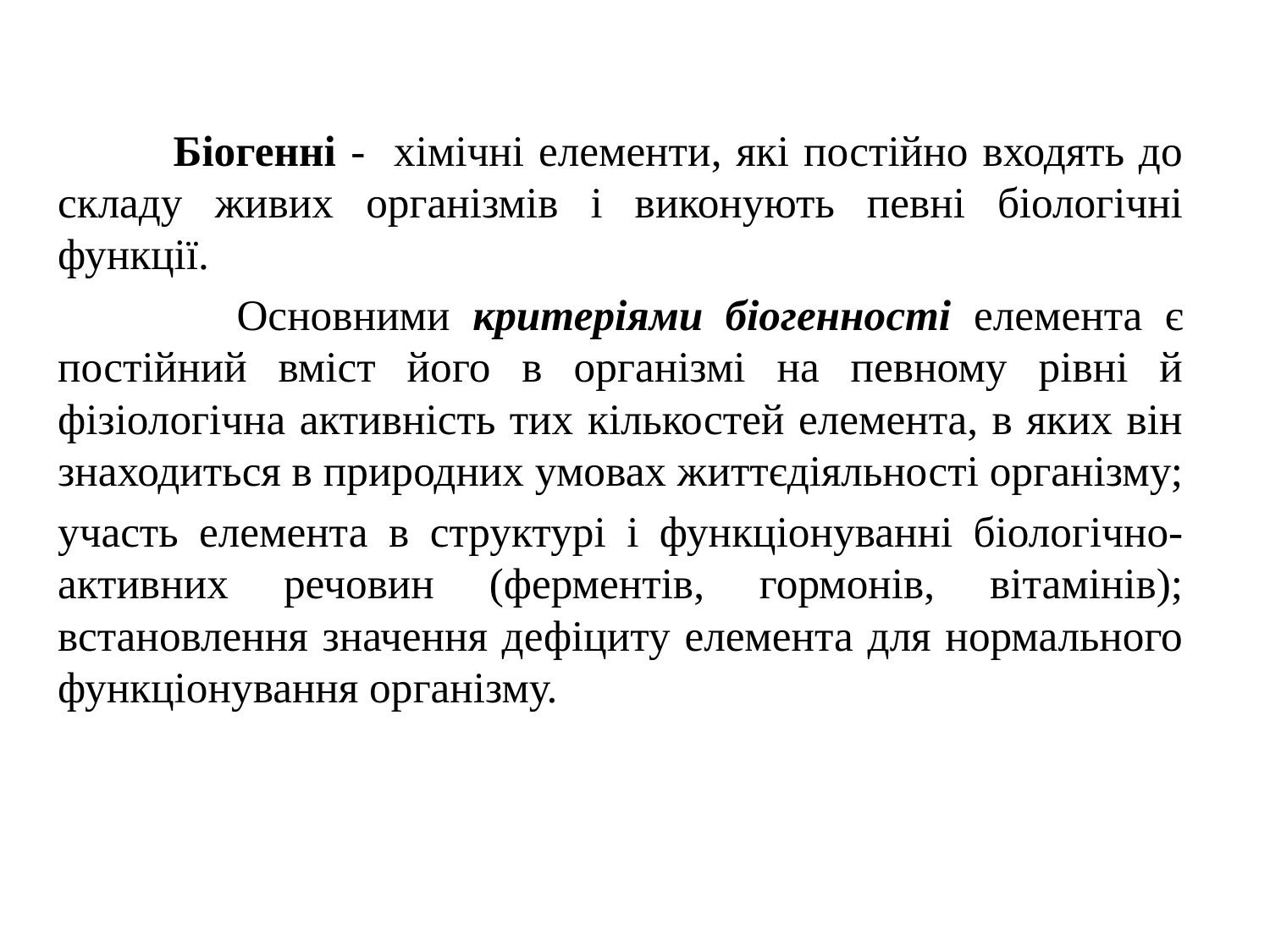

Біогенні -  хімічні елементи, які постійно входять до складу живих організмів і виконують певні біологічні функції.
        Основними критеріями біогенності елемента є постійний вміст його в організмі на певному рівні й фізіологічна активність тих кількостей елемента, в яких він знаходиться в природних умовах життєдіяльності організму;
участь елемента в структурі і функціонуванні біологічно-активних речовин (ферментів, гормонів, вітамінів); встановлення значення дефіциту елемента для нормального функціонування організму.